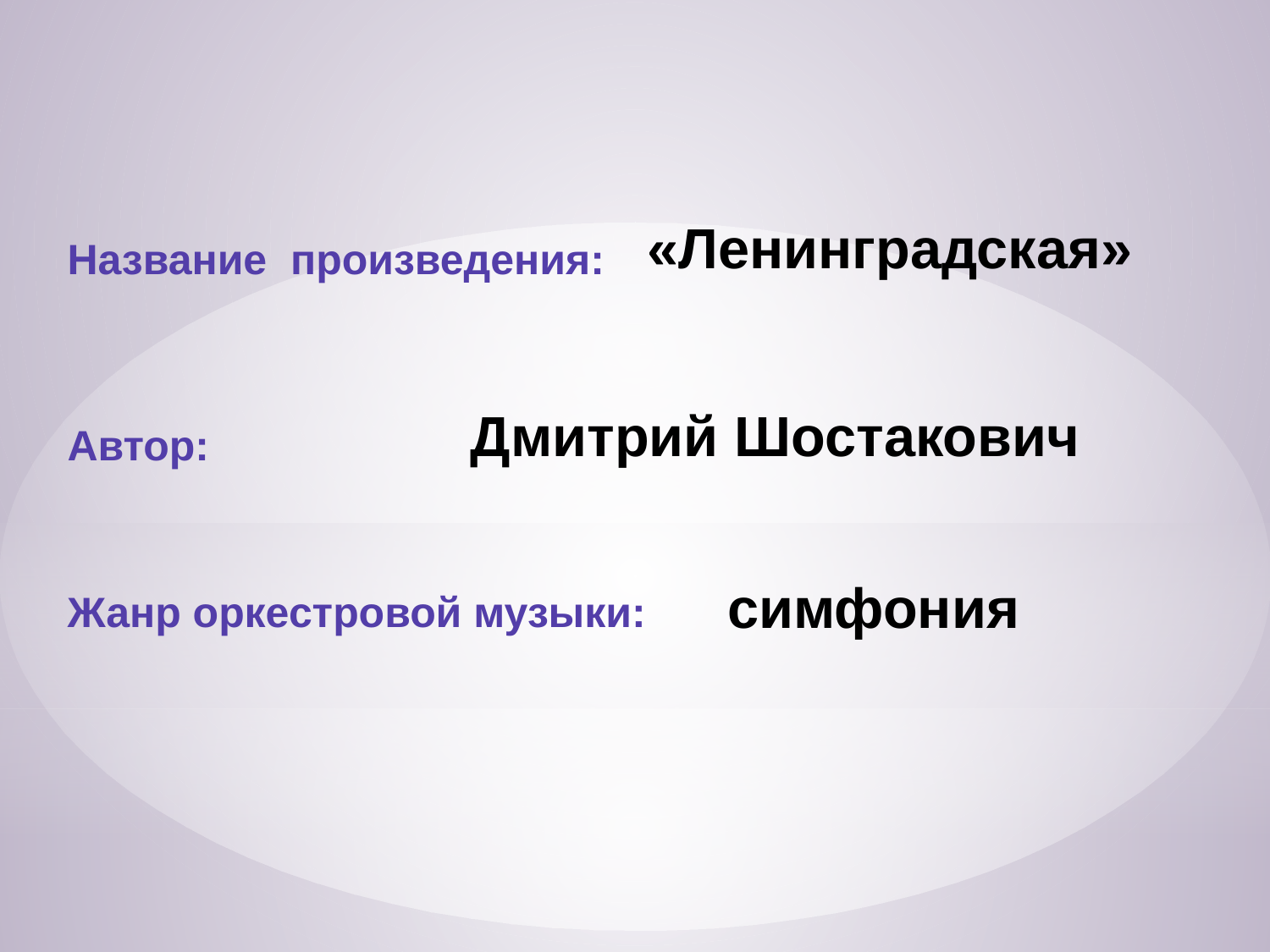

«Ленинградская»
Название  произведения:
       Дмитрий Шостакович
Автор:
симфония
Жанр оркестровой музыки: